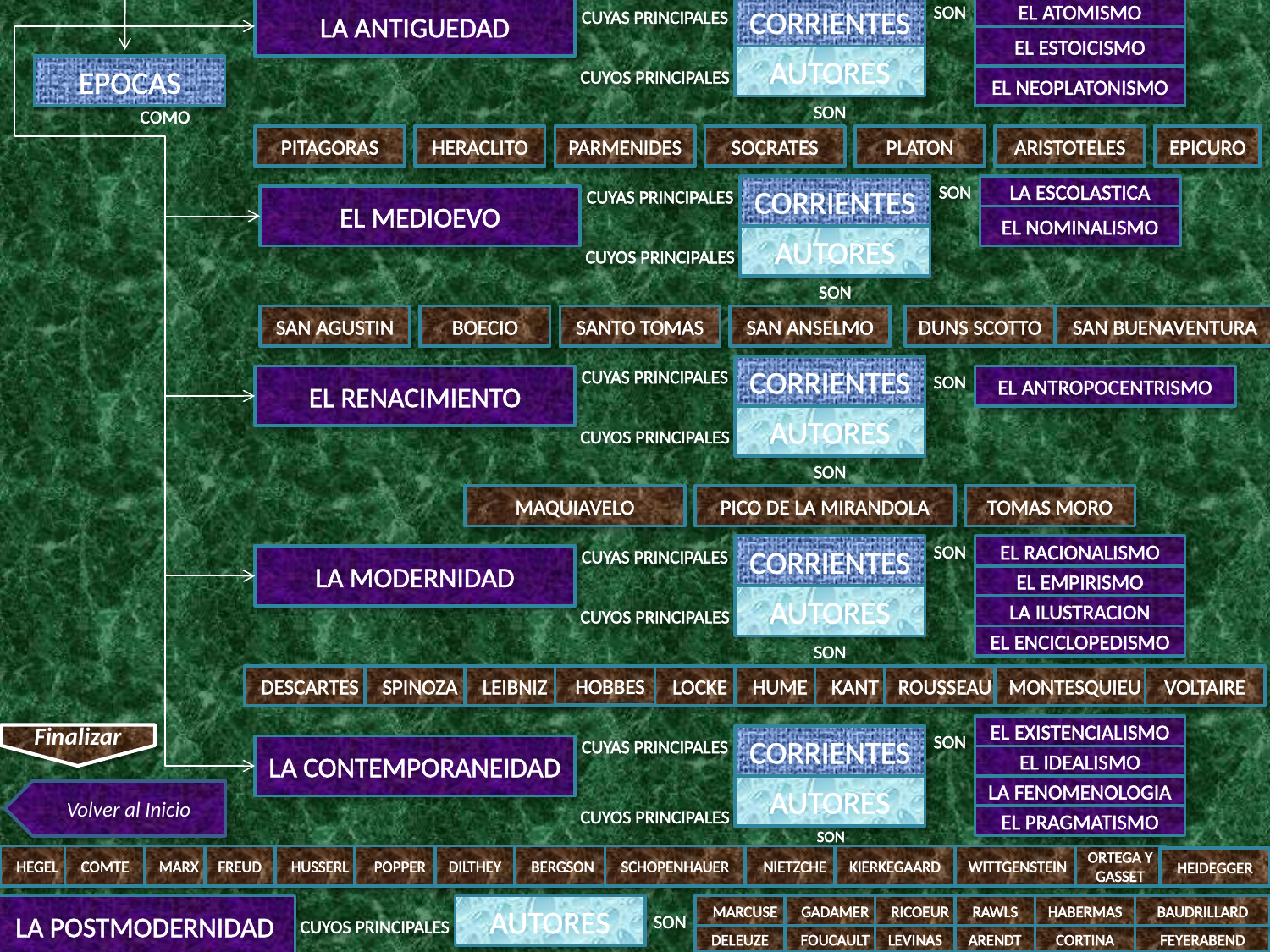

LA ANTIGUEDAD
CUYAS PRINCIPALES
CORRIENTES
SON
EL ATOMISMO
EL ESTOICISMO
AUTORES
EPOCAS
CUYOS PRINCIPALES
EL NEOPLATONISMO
COMO
SON
PITAGORAS
HERACLITO
PARMENIDES
SOCRATES
PLATON
ARISTOTELES
EPICURO
CUYAS PRINCIPALES
CORRIENTES
SON
LA ESCOLASTICA
EL MEDIOEVO
EL NOMINALISMO
AUTORES
CUYOS PRINCIPALES
SON
SAN AGUSTIN
BOECIO
SANTO TOMAS
SAN ANSELMO
DUNS SCOTTO
SAN BUENAVENTURA
CUYAS PRINCIPALES
CORRIENTES
EL RENACIMIENTO
SON
EL ANTROPOCENTRISMO
AUTORES
CUYOS PRINCIPALES
SON
MAQUIAVELO
PICO DE LA MIRANDOLA
TOMAS MORO
CUYAS PRINCIPALES
CORRIENTES
SON
EL RACIONALISMO
LA MODERNIDAD
EL EMPIRISMO
AUTORES
CUYOS PRINCIPALES
LA ILUSTRACION
EL ENCICLOPEDISMO
SON
DESCARTES
SPINOZA
LEIBNIZ
HOBBES
LOCKE
HUME
KANT
ROUSSEAU
MONTESQUIEU
VOLTAIRE
EL EXISTENCIALISMO
Finalizar
CUYAS PRINCIPALES
CORRIENTES
SON
LA CONTEMPORANEIDAD
EL IDEALISMO
AUTORES
LA FENOMENOLOGIA
Volver al Inicio
CUYOS PRINCIPALES
EL PRAGMATISMO
SON
HEGEL
COMTE
MARX
FREUD
HUSSERL
POPPER
DILTHEY
BERGSON
SCHOPENHAUER
NIETZCHE
KIERKEGAARD
WITTGENSTEIN
ORTEGA Y GASSET
HEIDEGGER
HABERMAS
LA POSTMODERNIDAD
AUTORES
MARCUSE
GADAMER
RICOEUR
RAWLS
BAUDRILLARD
CUYOS PRINCIPALES
SON
FOUCAULT
LEVINAS
ARENDT
CORTINA
FEYERABEND
DELEUZE